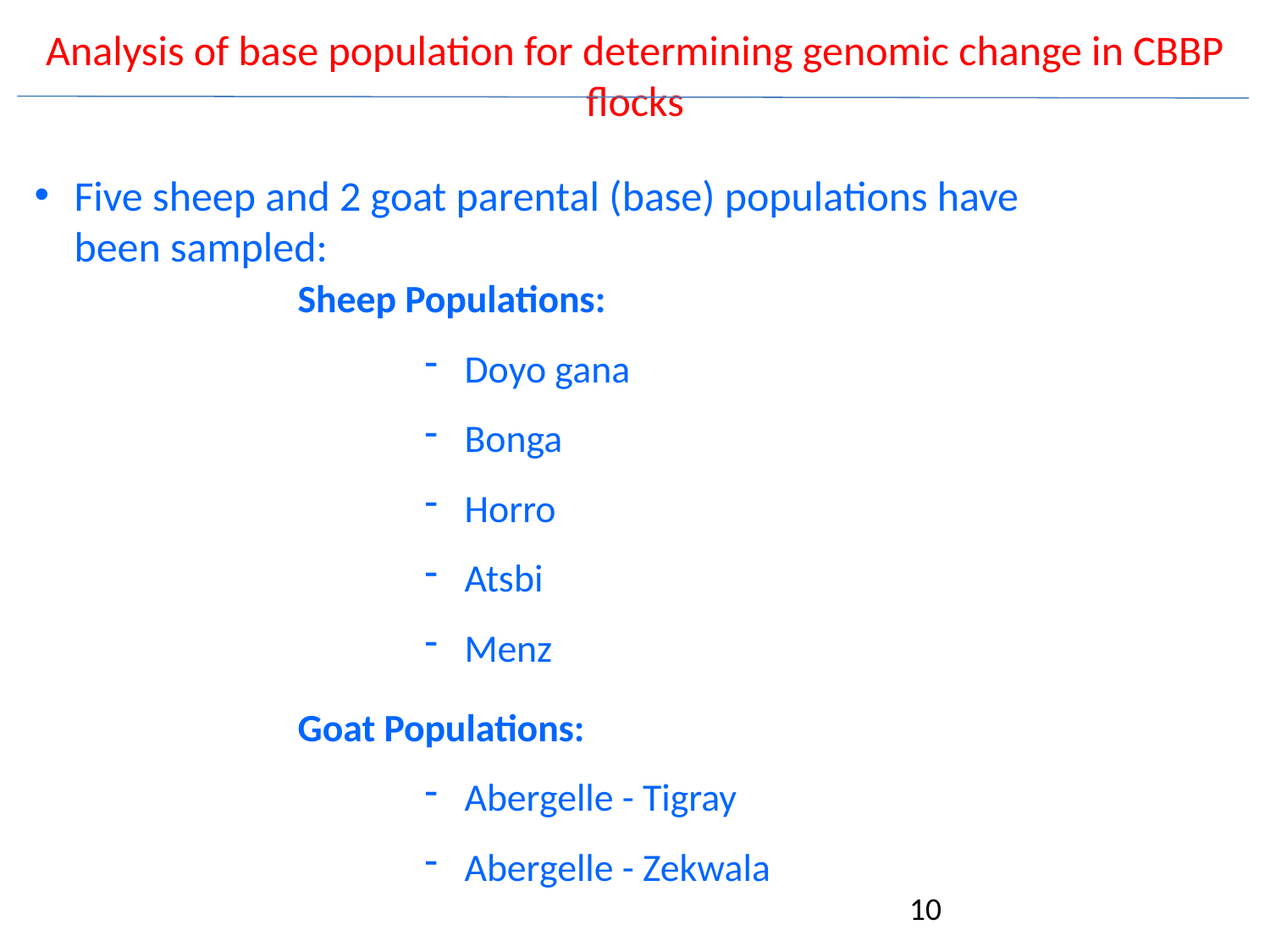

Analysis of base population for determining genomic change in CBBP flocks
Five sheep and 2 goat parental (base) populations have been sampled:
Sheep Populations:
Doyo gana
Bonga
Horro
Atsbi
Menz
Goat Populations:
Abergelle - Tigray
Abergelle - Zekwala
10